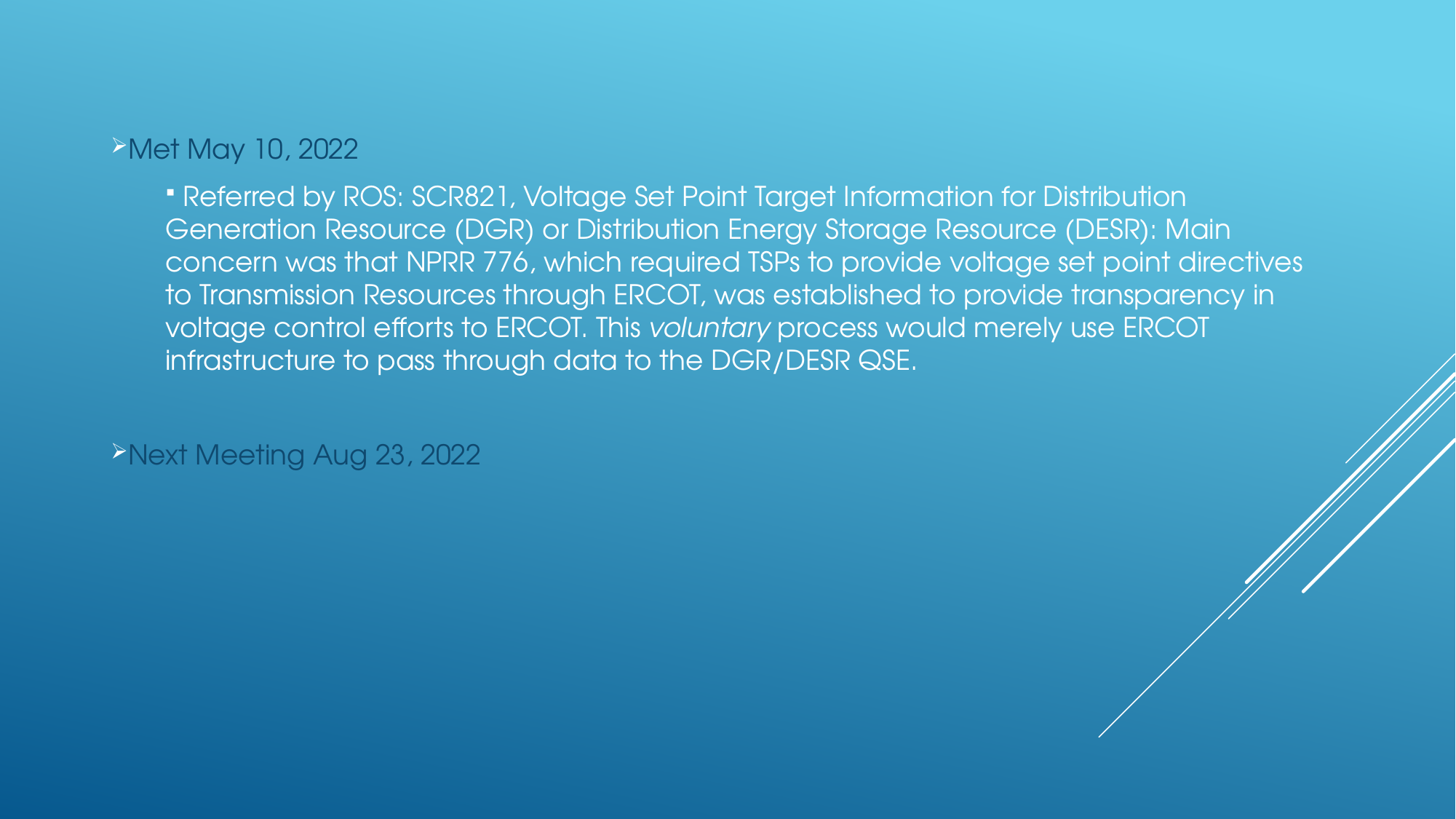

Met May 10, 2022
 Referred by ROS: SCR821, Voltage Set Point Target Information for Distribution Generation Resource (DGR) or Distribution Energy Storage Resource (DESR): Main concern was that NPRR 776, which required TSPs to provide voltage set point directives to Transmission Resources through ERCOT, was established to provide transparency in voltage control efforts to ERCOT. This voluntary process would merely use ERCOT infrastructure to pass through data to the DGR/DESR QSE.

Next Meeting Aug 23, 2022